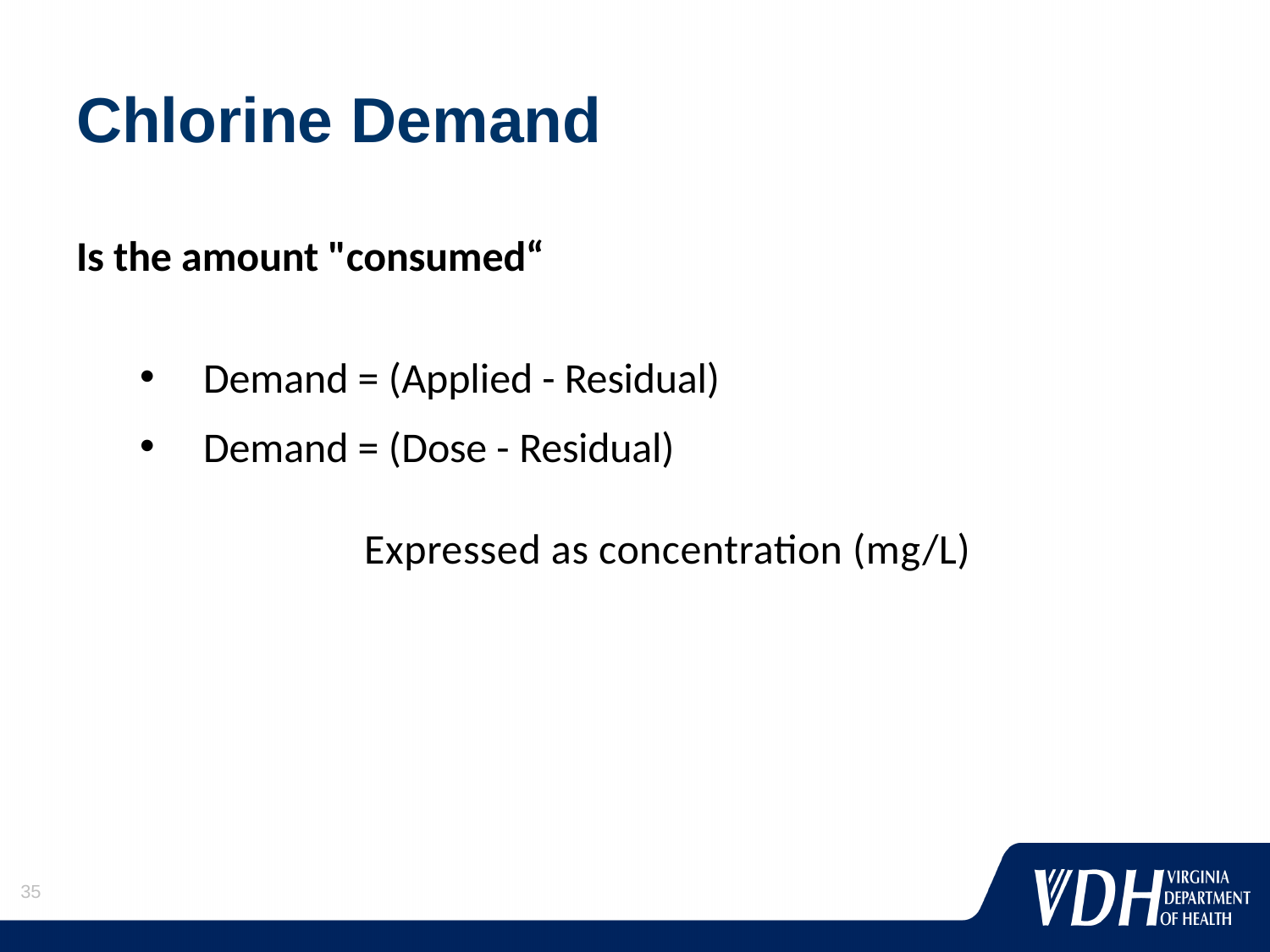

# Chlorine Demand
Is the amount "consumed“

Demand = (Applied - Residual)
Demand = (Dose - Residual)

Expressed as concentration (mg/L)
35